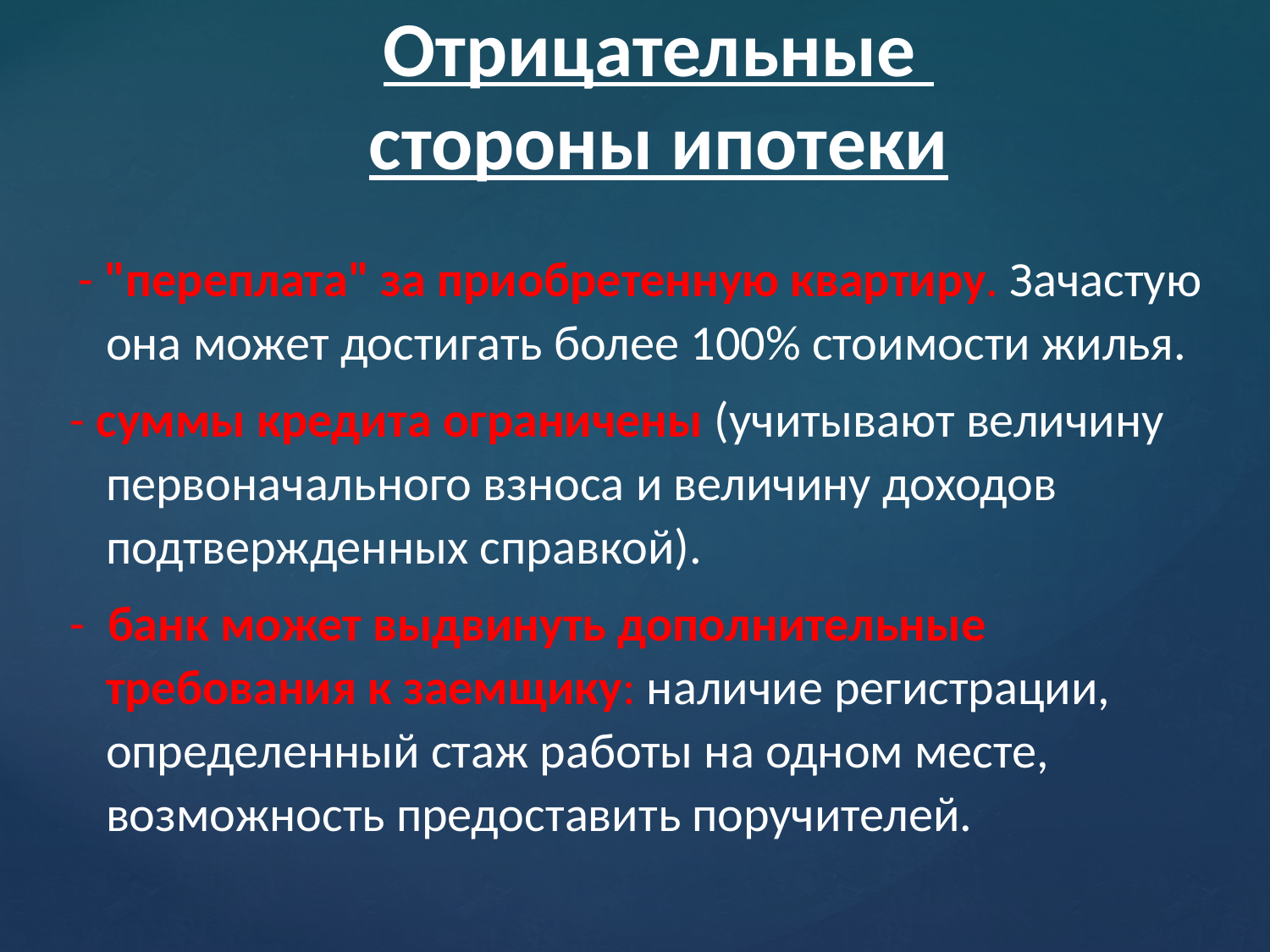

# Отрицательные стороны ипотеки
 - "переплата" за приобретенную квартиру. Зачастую она может достигать более 100% стоимости жилья.
- суммы кредита ограничены (учитывают величину первоначального взноса и величину доходов подтвержденных справкой).
-  банк может выдвинуть дополнительные требования к заемщику: наличие регистрации, определенный стаж работы на одном месте, возможность предоставить поручителей.